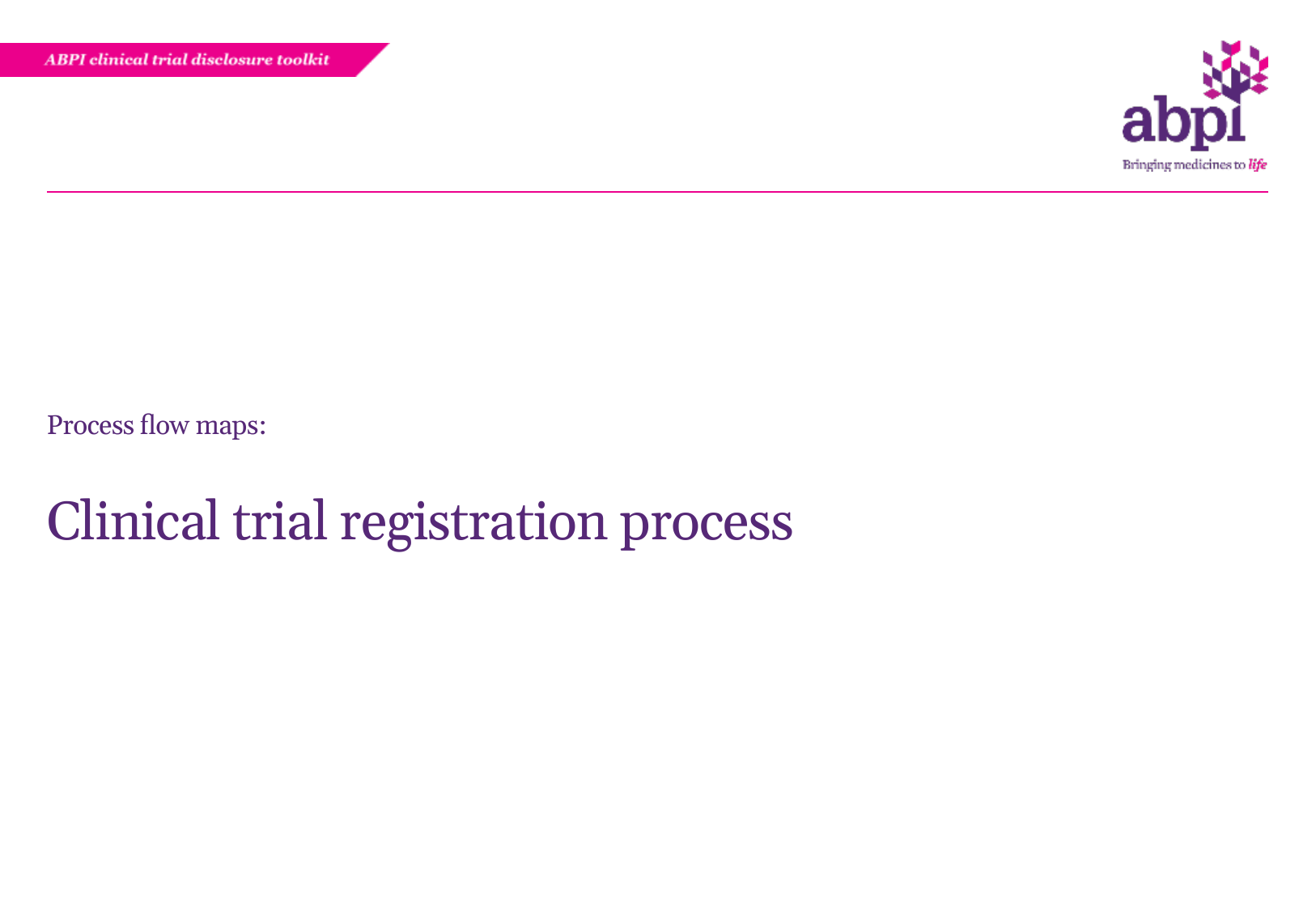

Process flow maps:
# Clinical trial registration process